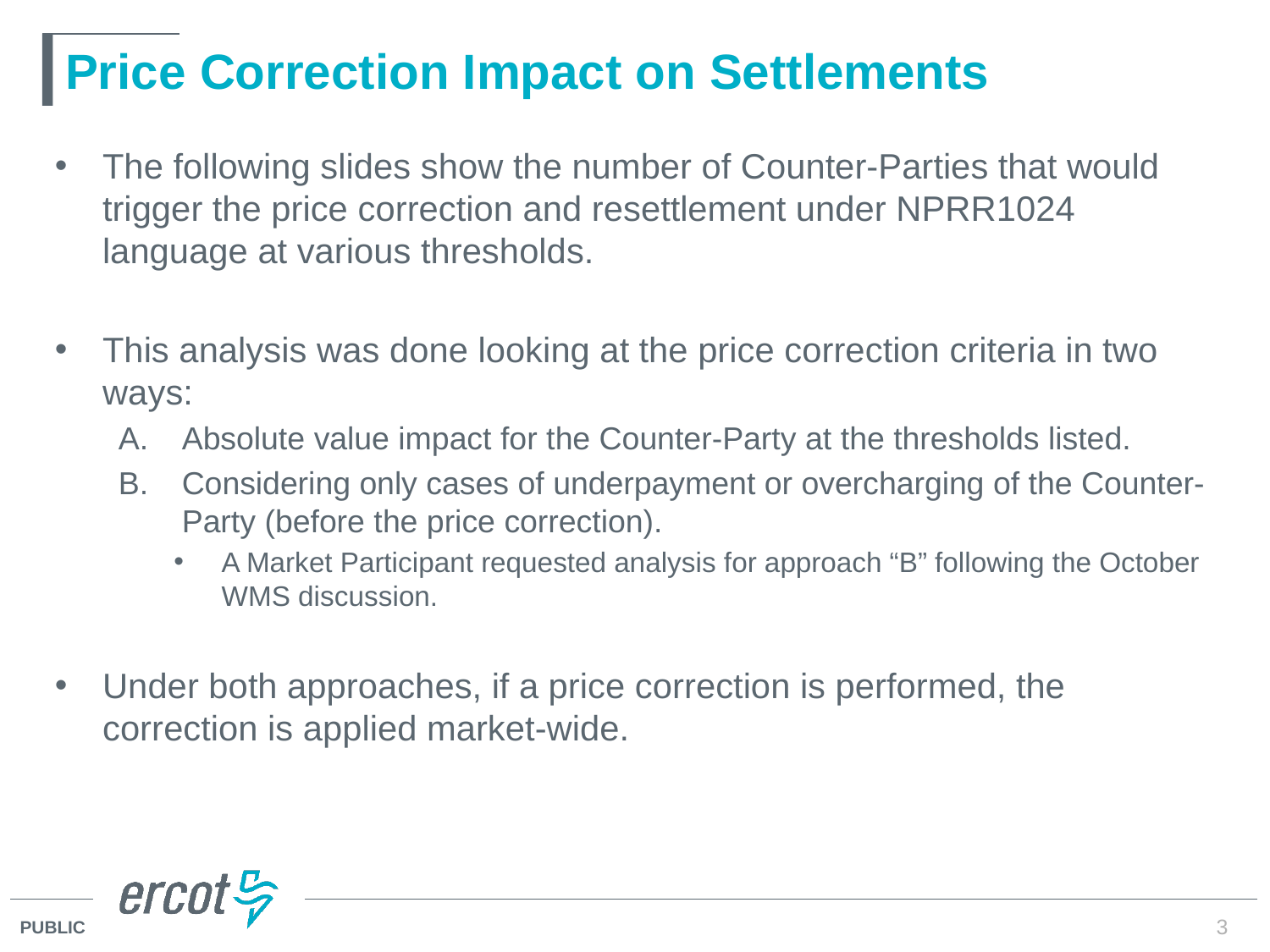

# Price Correction Impact on Settlements
The following slides show the number of Counter-Parties that would trigger the price correction and resettlement under NPRR1024 language at various thresholds.

This analysis was done looking at the price correction criteria in two ways:
Absolute value impact for the Counter-Party at the thresholds listed.
Considering only cases of underpayment or overcharging of the Counter-Party (before the price correction).
A Market Participant requested analysis for approach “B” following the October WMS discussion.

Under both approaches, if a price correction is performed, the correction is applied market-wide.

3